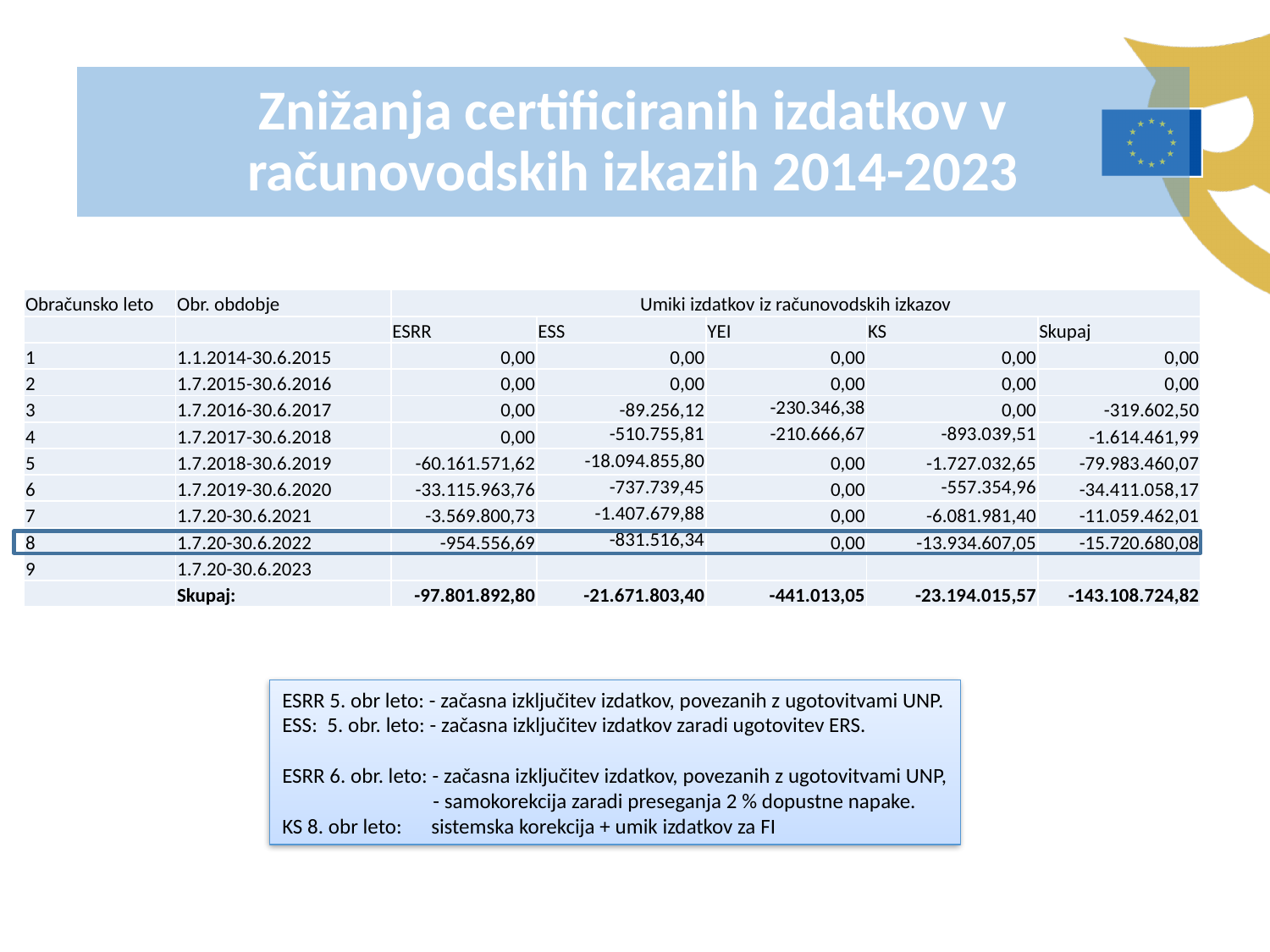

Znižanja certificiranih izdatkov v računovodskih izkazih 2014-2023
| Obračunsko leto | Obr. obdobje |
| --- | --- |
|  |  |
| 1 | 1.1.2014-30.6.2015 |
| 2 | 1.7.2015-30.6.2016 |
| 3 | 1.7.2016-30.6.2017 |
| 4 | 1.7.2017-30.6.2018 |
| 5 | 1.7.2018-30.6.2019 |
| 6 | 1.7.2019-30.6.2020 |
| 7 | 1.7.20-30.6.2021 |
| 8 | 1.7.20-30.6.2022 |
| 9 | 1.7.20-30.6.2023 |
|  | Skupaj: |
| Umiki izdatkov iz računovodskih izkazov |  |  |  |  |
| --- | --- | --- | --- | --- |
| ESRR | ESS | YEI | KS | Skupaj |
| 0,00 | 0,00 | 0,00 | 0,00 | 0,00 |
| 0,00 | 0,00 | 0,00 | 0,00 | 0,00 |
| 0,00 | -89.256,12 | -230.346,38 | 0,00 | -319.602,50 |
| 0,00 | -510.755,81 | -210.666,67 | -893.039,51 | -1.614.461,99 |
| -60.161.571,62 | -18.094.855,80 | 0,00 | -1.727.032,65 | -79.983.460,07 |
| -33.115.963,76 | -737.739,45 | 0,00 | -557.354,96 | -34.411.058,17 |
| -3.569.800,73 | -1.407.679,88 | 0,00 | -6.081.981,40 | -11.059.462,01 |
| -954.556,69 | -831.516,34 | 0,00 | -13.934.607,05 | -15.720.680,08 |
|  |  |  |  |  |
| -97.801.892,80 | -21.671.803,40 | -441.013,05 | -23.194.015,57 | -143.108.724,82 |

ESRR 5. obr leto: - začasna izključitev izdatkov, povezanih z ugotovitvami UNP.
ESS:  5. obr. leto: - začasna izključitev izdatkov zaradi ugotovitev ERS.

ESRR 6. obr. leto: - začasna izključitev izdatkov, povezanih z ugotovitvami UNP,
                               - samokorekcija zaradi preseganja 2 % dopustne napake.
KS 8. obr leto:      sistemska korekcija + umik izdatkov za FI